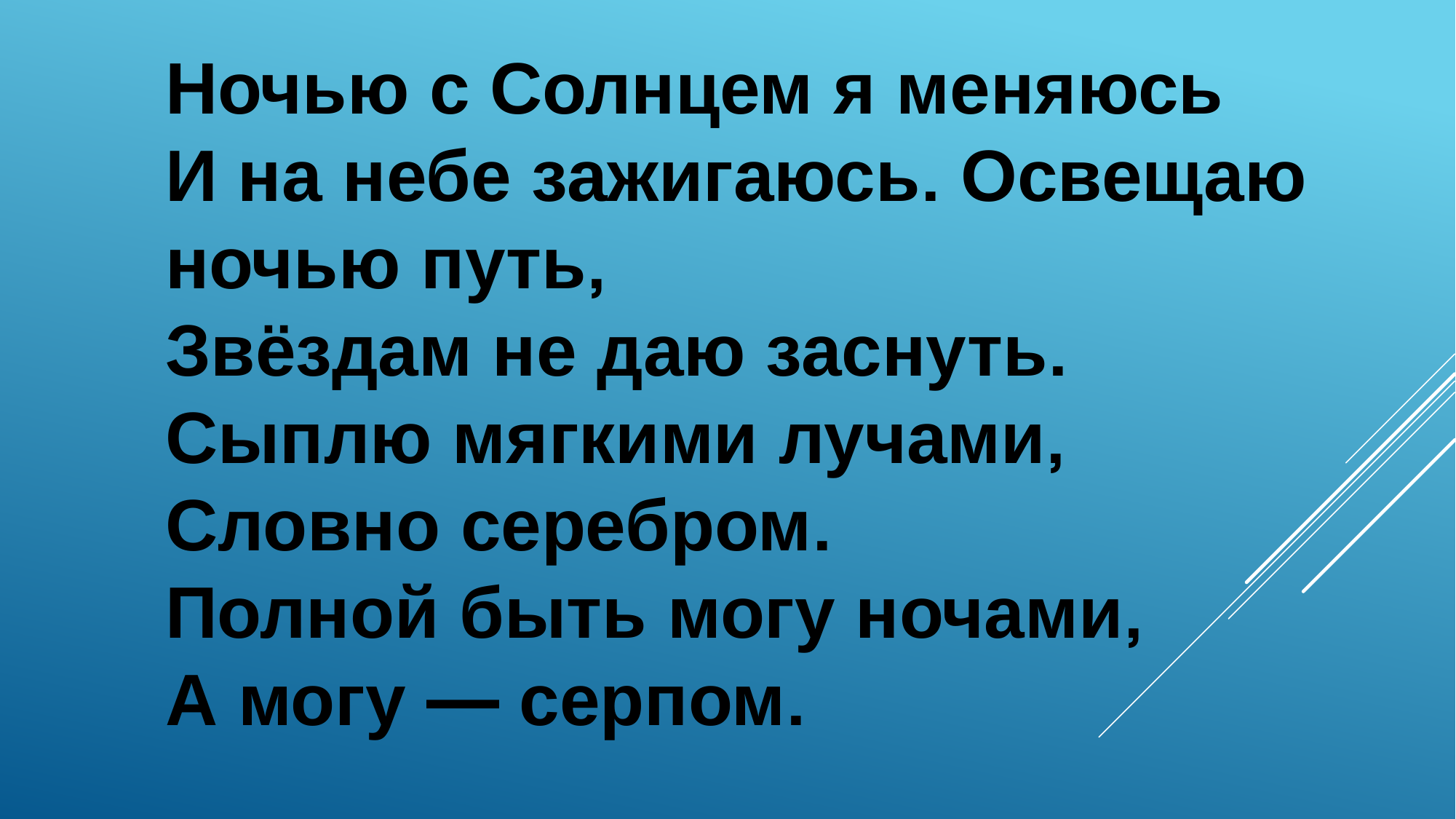

Ночью с Солнцем я меняюсь
И на небе зажигаюсь. Освещаю ночью путь,
Звёздам не даю заснуть.
Сыплю мягкими лучами, Словно серебром.
Полной быть могу ночами,
А могу — серпом.